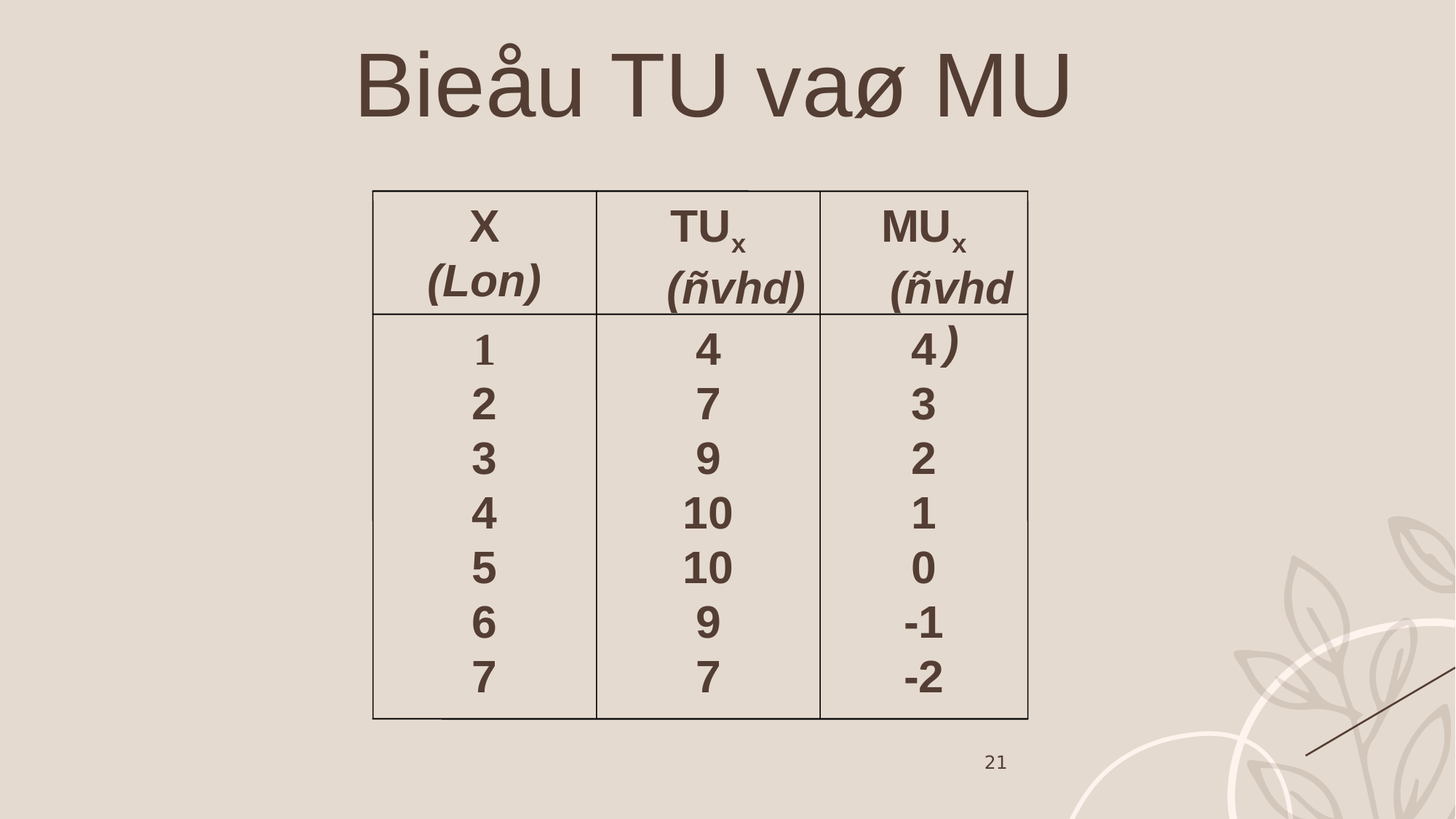

Bieåu TU vaø MU
X
(Lon)

TUx (ñvhd)

MUx (ñvhd)

1
2
3
4
5
6
7

4
7
9
10
10
9
7
4
3
2
1
0
-1
-2

21